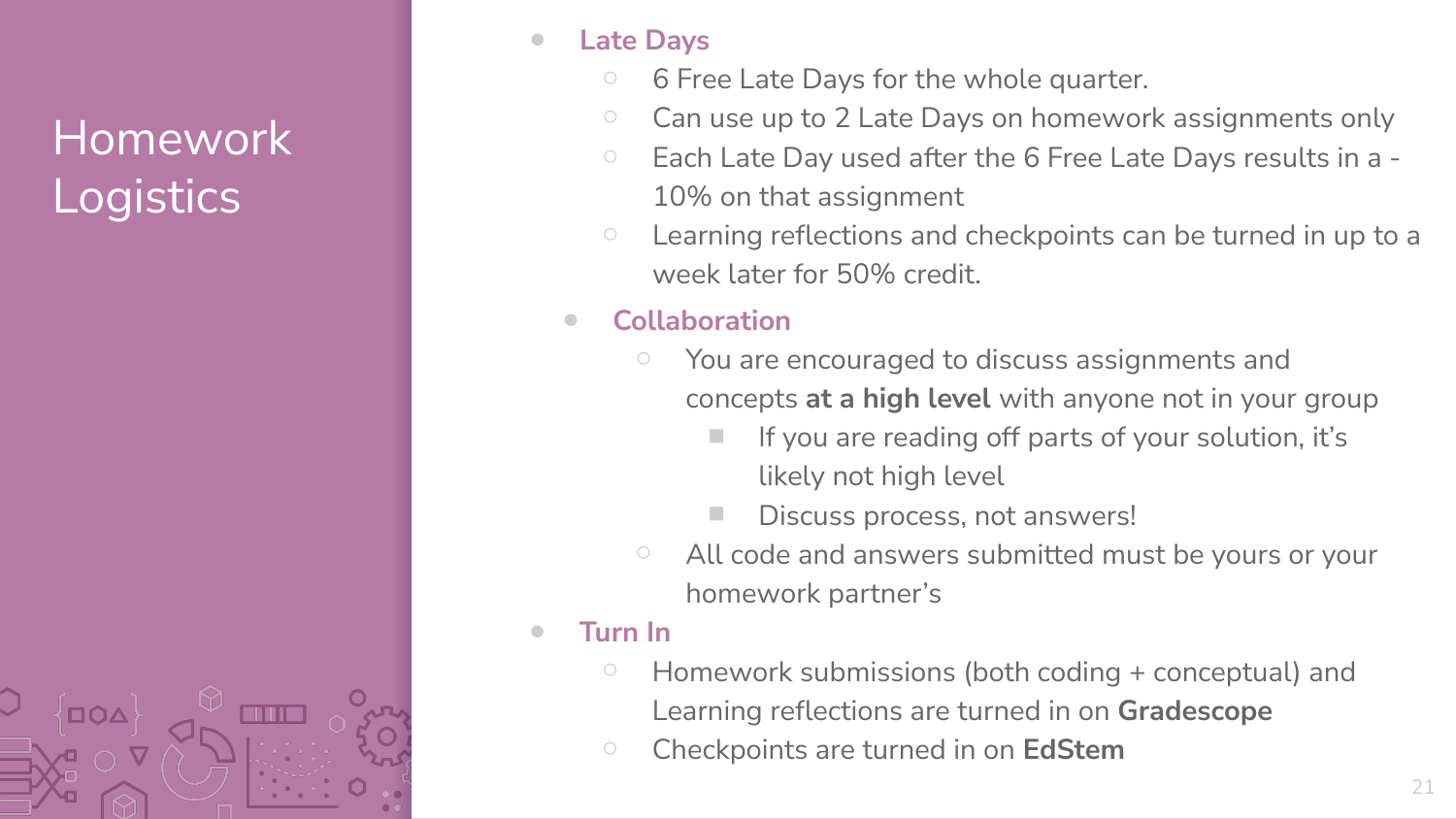

Late Days
6 Free Late Days for the whole quarter.
Can use up to 2 Late Days on homework assignments only
Each Late Day used after the 6 Free Late Days results in a -10% on that assignment
Learning reflections and checkpoints can be turned in up to a week later for 50% credit.
# Homework Logistics
Collaboration
You are encouraged to discuss assignments and concepts at a high level with anyone not in your group
If you are reading off parts of your solution, it’s likely not high level
Discuss process, not answers!
All code and answers submitted must be yours or your homework partner’s
Turn In
Homework submissions (both coding + conceptual) and Learning reflections are turned in on Gradescope
Checkpoints are turned in on EdStem
21